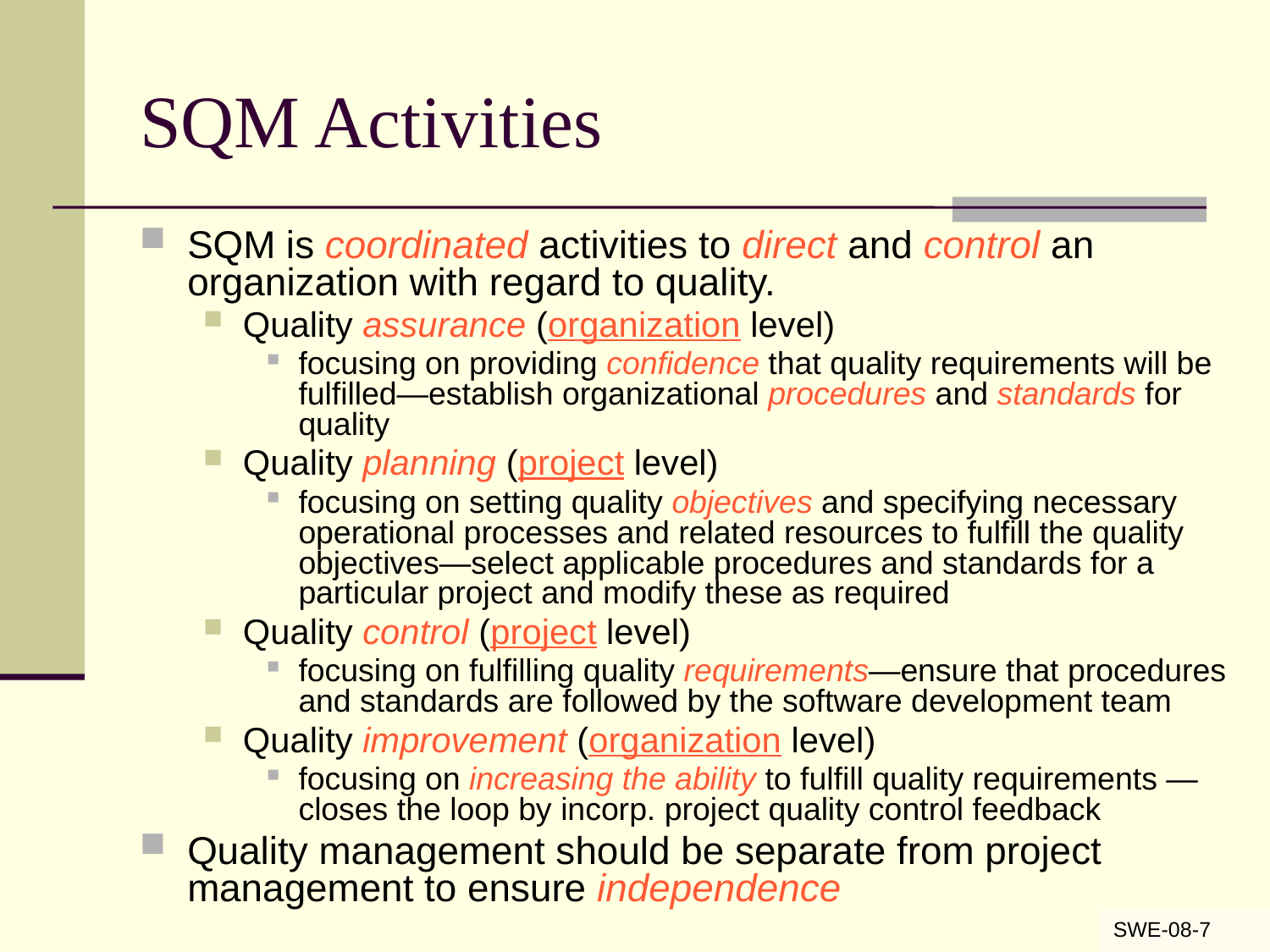

# SQM Activities
SQM is coordinated activities to direct and control an organization with regard to quality.
Quality assurance (organization level)
focusing on providing confidence that quality requirements will be fulfilled—establish organizational procedures and standards for quality
Quality planning (project level)
focusing on setting quality objectives and specifying necessary operational processes and related resources to fulfill the quality objectives—select applicable procedures and standards for a particular project and modify these as required
Quality control (project level)
focusing on fulfilling quality requirements—ensure that procedures and standards are followed by the software development team
Quality improvement (organization level)
focusing on increasing the ability to fulfill quality requirements —closes the loop by incorp. project quality control feedback
Quality management should be separate from project management to ensure independence